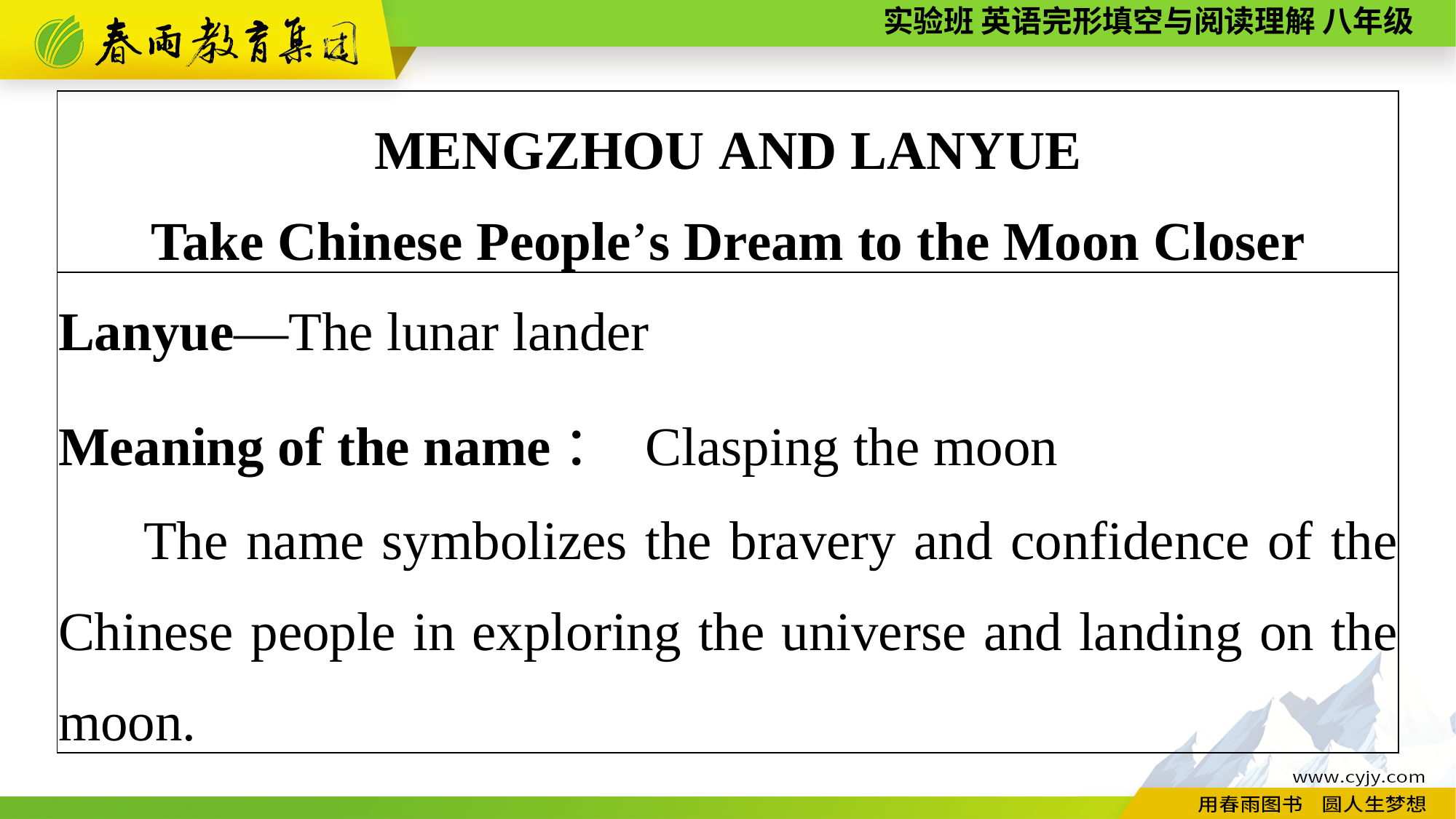

| MENGZHOU AND LANYUE Take Chinese People’s Dream to the Moon Closer |
| --- |
| Lanyue—The lunar lander Meaning of the name： Clasping the moon The name symbolizes the bravery and confidence of the Chinese people in exploring the universe and landing on the moon. |